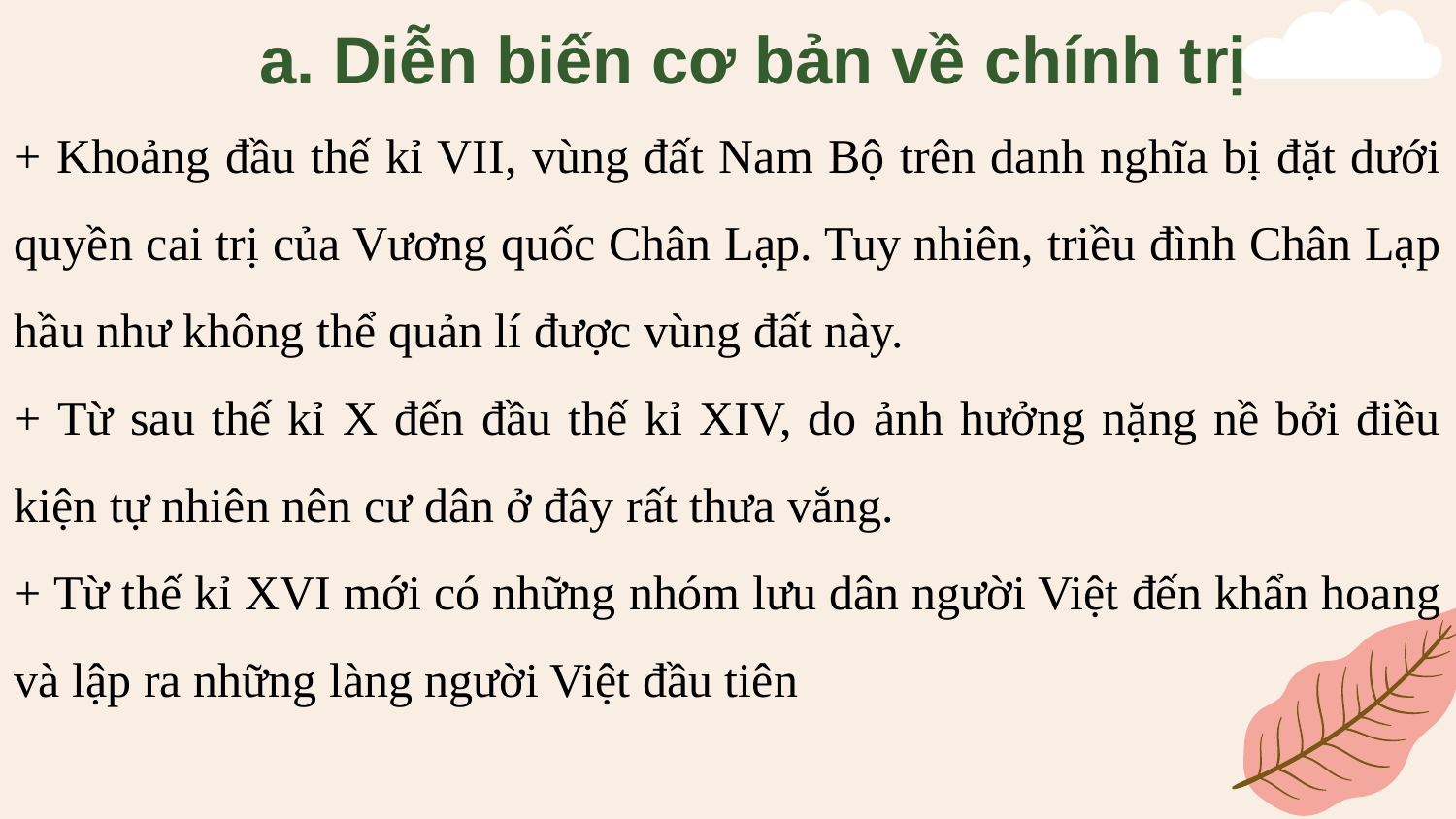

# a. Diễn biến cơ bản về chính trị
+ Khoảng đầu thế kỉ VII, vùng đất Nam Bộ trên danh nghĩa bị đặt dưới quyền cai trị của Vương quốc Chân Lạp. Tuy nhiên, triều đình Chân Lạp hầu như không thể quản lí được vùng đất này.
+ Từ sau thế kỉ X đến đầu thế kỉ XIV, do ảnh hưởng nặng nề bởi điều kiện tự nhiên nên cư dân ở đây rất thưa vắng.
+ Từ thế kỉ XVI mới có những nhóm lưu dân người Việt đến khẩn hoang và lập ra những làng người Việt đầu tiên